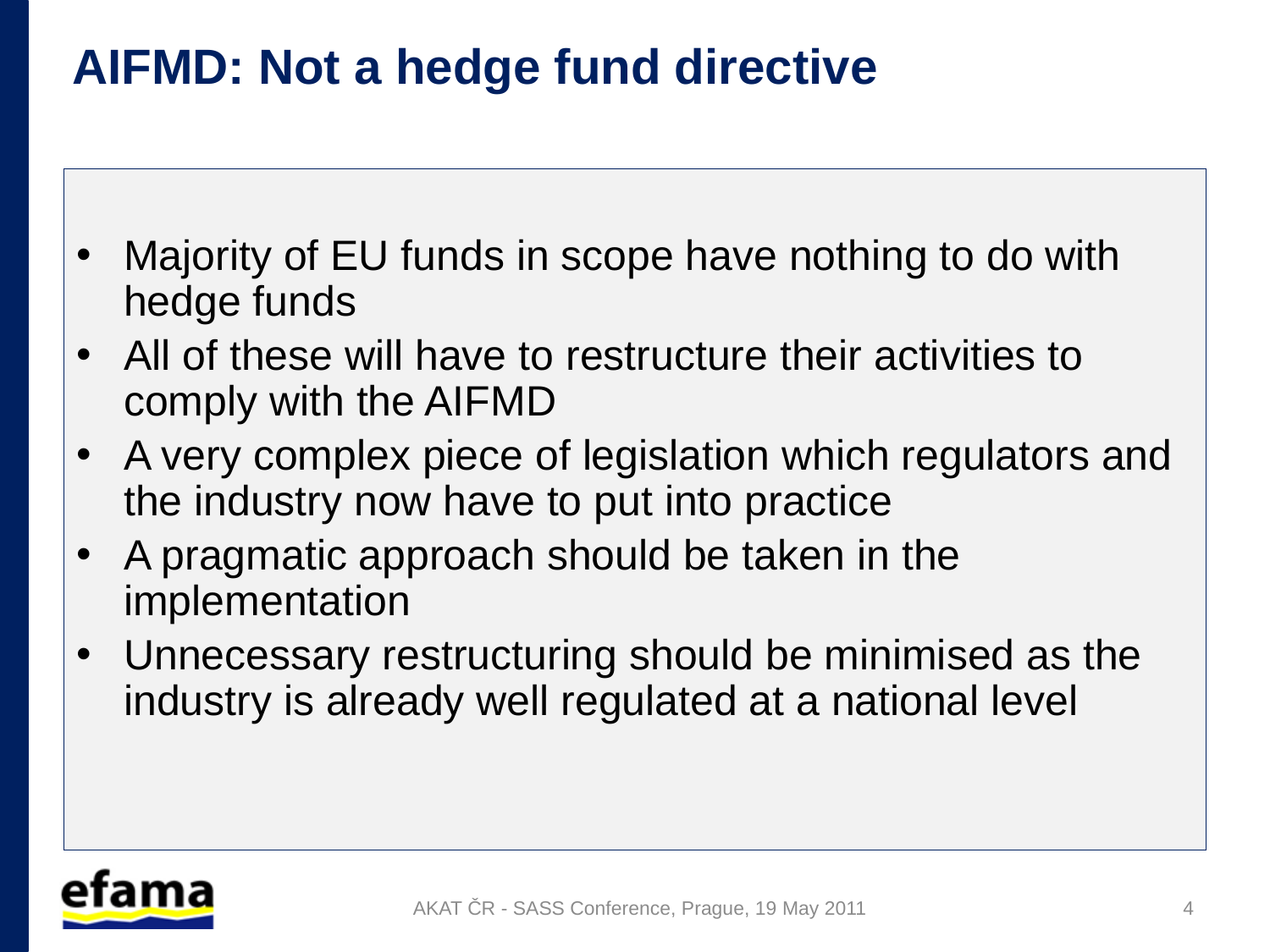

# AIFMD: Not a hedge fund directive

Majority of EU funds in scope have nothing to do with hedge funds
All of these will have to restructure their activities to comply with the AIFMD
A very complex piece of legislation which regulators and the industry now have to put into practice
A pragmatic approach should be taken in the implementation
Unnecessary restructuring should be minimised as the industry is already well regulated at a national level
AKAT ČR - SASS Conference, Prague, 19 May 2011
4